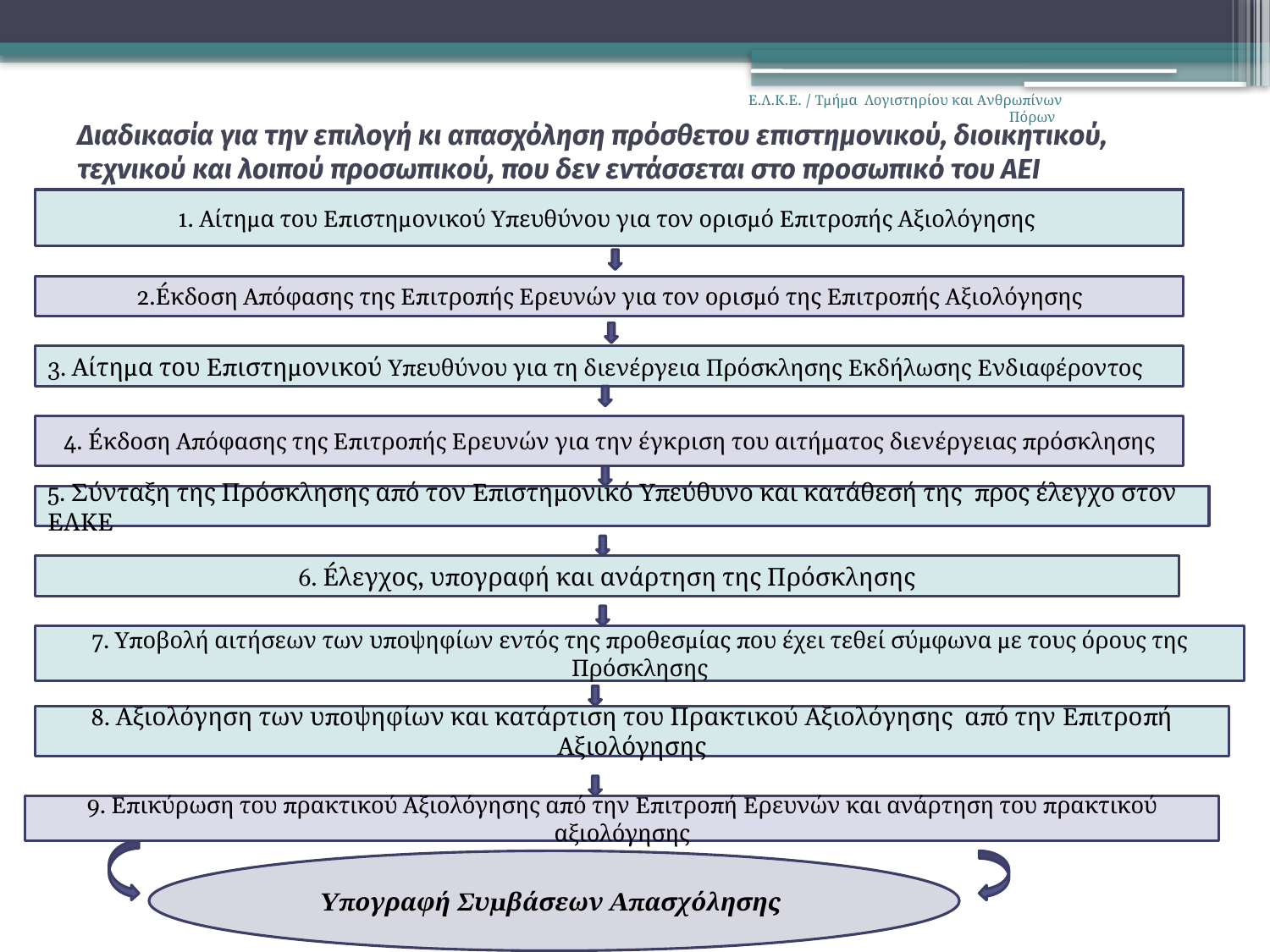

Ε.Λ.Κ.Ε. / Τμήμα  Λογιστηρίου και Ανθρωπίνων Πόρων

# Διαδικασία για την επιλογή κι απασχόληση πρόσθετου επιστημονικού, διοικητικού, τεχνικού και λοιπού προσωπικού, που δεν εντάσσεται στο προσωπικό του ΑΕΙ
1. Αίτημα του Επιστημονικού Υπευθύνου για τον ορισμό Επιτροπής Αξιολόγησης

2.Έκδοση Απόφασης της Επιτροπής Ερευνών για τον ορισμό της Επιτροπής Αξιολόγησης

3. Αίτημα του Επιστημονικού Υπευθύνου για τη διενέργεια Πρόσκλησης Εκδήλωσης Ενδιαφέροντος

4. Έκδοση Απόφασης της Επιτροπής Ερευνών για την έγκριση του αιτήματος διενέργειας πρόσκλησης

5. Σύνταξη της Πρόσκλησης από τον Επιστημονικό Υπεύθυνο και κατάθεσή της  προς έλεγχο στον ΕΛΚΕ

6. Έλεγχος, υπογραφή και ανάρτηση της Πρόσκλησης

7. Υποβολή αιτήσεων των υποψηφίων εντός της προθεσμίας που έχει τεθεί σύμφωνα με τους όρους της Πρόσκλησης

8. Αξιολόγηση των υποψηφίων και κατάρτιση του Πρακτικού Αξιολόγησης  από την Επιτροπή Αξιολόγησης

9. Επικύρωση του πρακτικού Αξιολόγησης από την Επιτροπή Ερευνών και ανάρτηση του πρακτικού αξιολόγησης

Υπογραφή Συμβάσεων Απασχόλησης